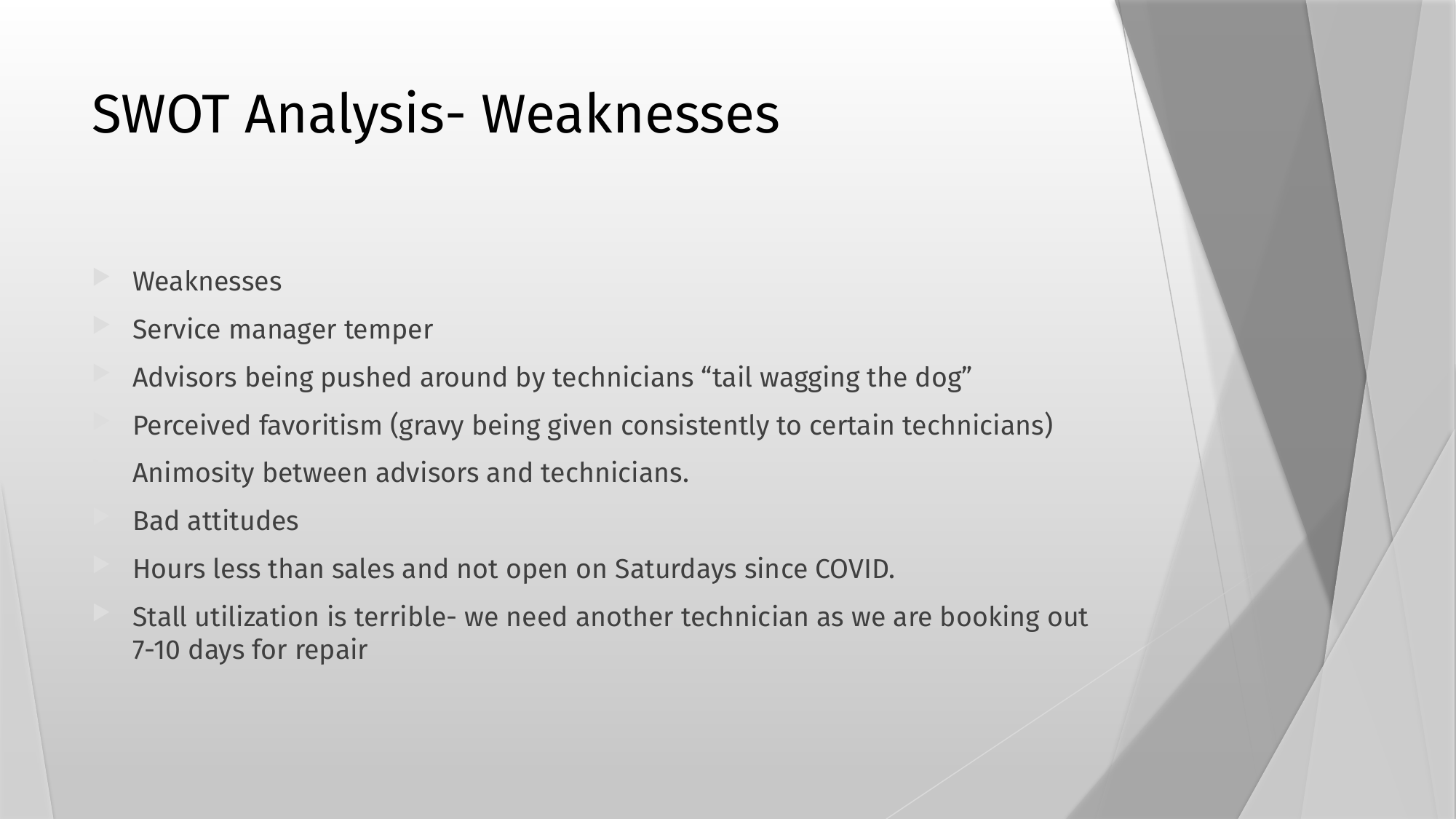

# SWOT Analysis- Weaknesses
Weaknesses
Service manager temper
Advisors being pushed around by technicians “tail wagging the dog”
Perceived favoritism (gravy being given consistently to certain technicians)
Animosity between advisors and technicians.
Bad attitudes
Hours less than sales and not open on Saturdays since COVID.
Stall utilization is terrible- we need another technician as we are booking out 7-10 days for repair